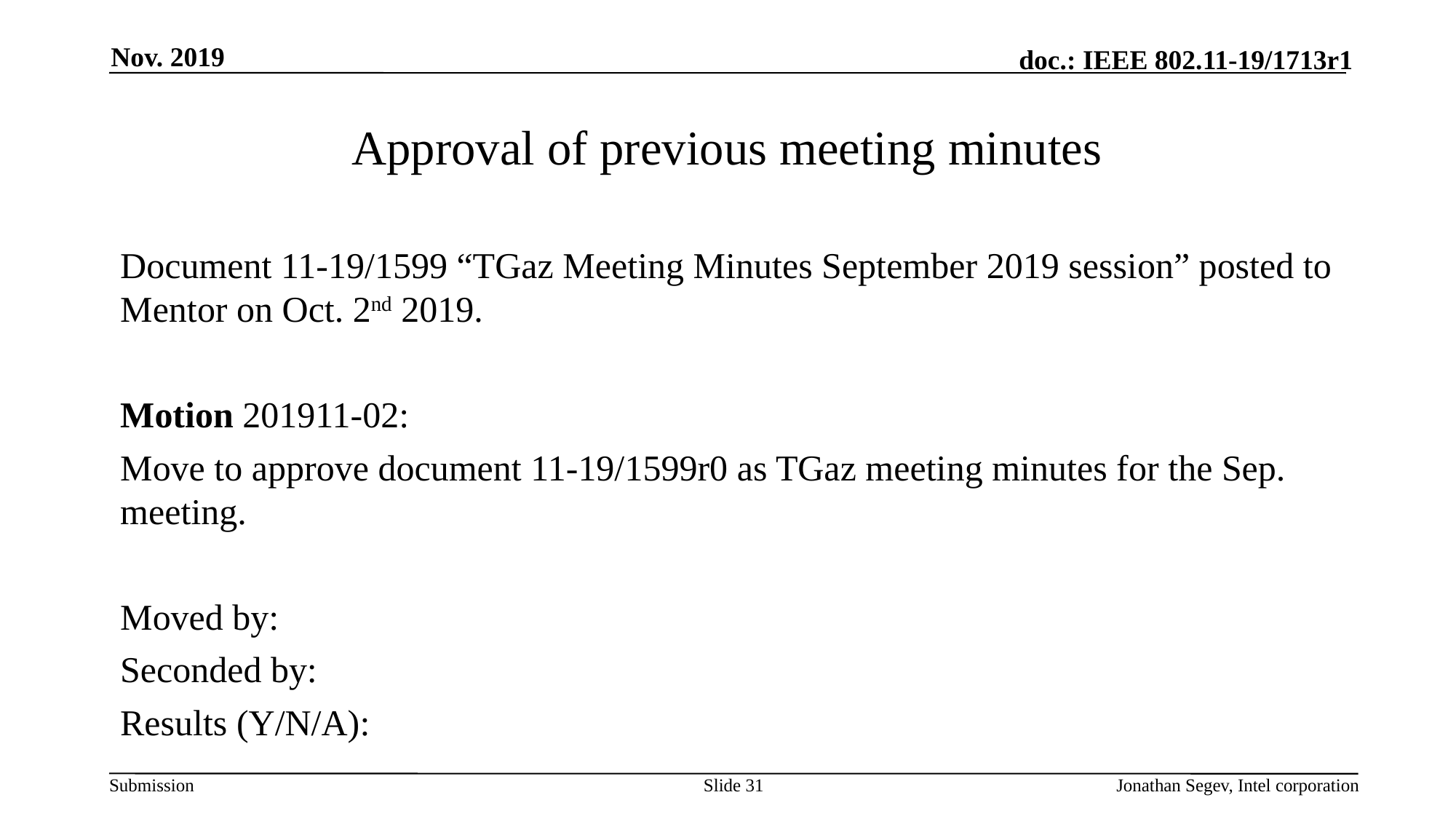

Nov. 2019
# Approval of previous meeting minutes
Document 11-19/1599 “TGaz Meeting Minutes September 2019 session” posted to Mentor on Oct. 2nd 2019.

Motion 201911-02:
Move to approve document 11-19/1599r0 as TGaz meeting minutes for the Sep. meeting.

Moved by:
Seconded by:
Results (Y/N/A):

Slide 31
Jonathan Segev, Intel corporation